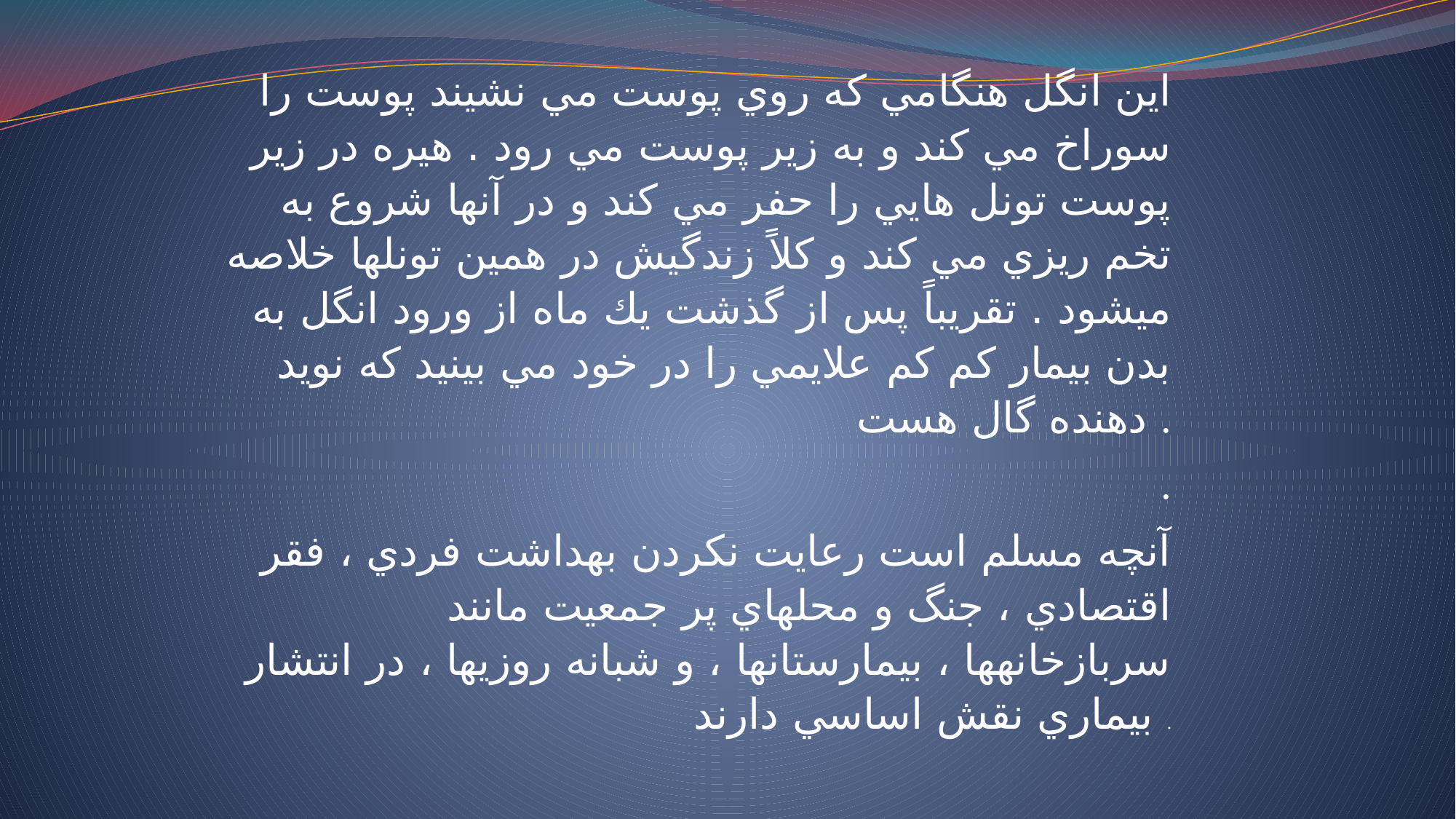

اين انگل هنگامي كه روي پوست مي نشيند پوست را سوراخ مي كند و به زير پوست مي رود . هيره در زير پوست تونل هايي را حفر مي كند و در آنها شروع به تخم ريزي مي كند و كلاً زندگيش در همين تونلها خلاصه ميشود . تقريباً پس از گذشت يك ماه از ورود انگل به بدن بيمار كم كم علايمي را در خود مي بينيد كه نويد دهنده گال هست .
.
آنچه مسلم است رعايت نكردن بهداشت فردي ، فقر اقتصادي ، جنگ و محلهاي پر جمعيت مانند سربازخانهها ، بيمارستانها ، و شبانه روزيها ، در انتشار بيماري نقش اساسي دارند .